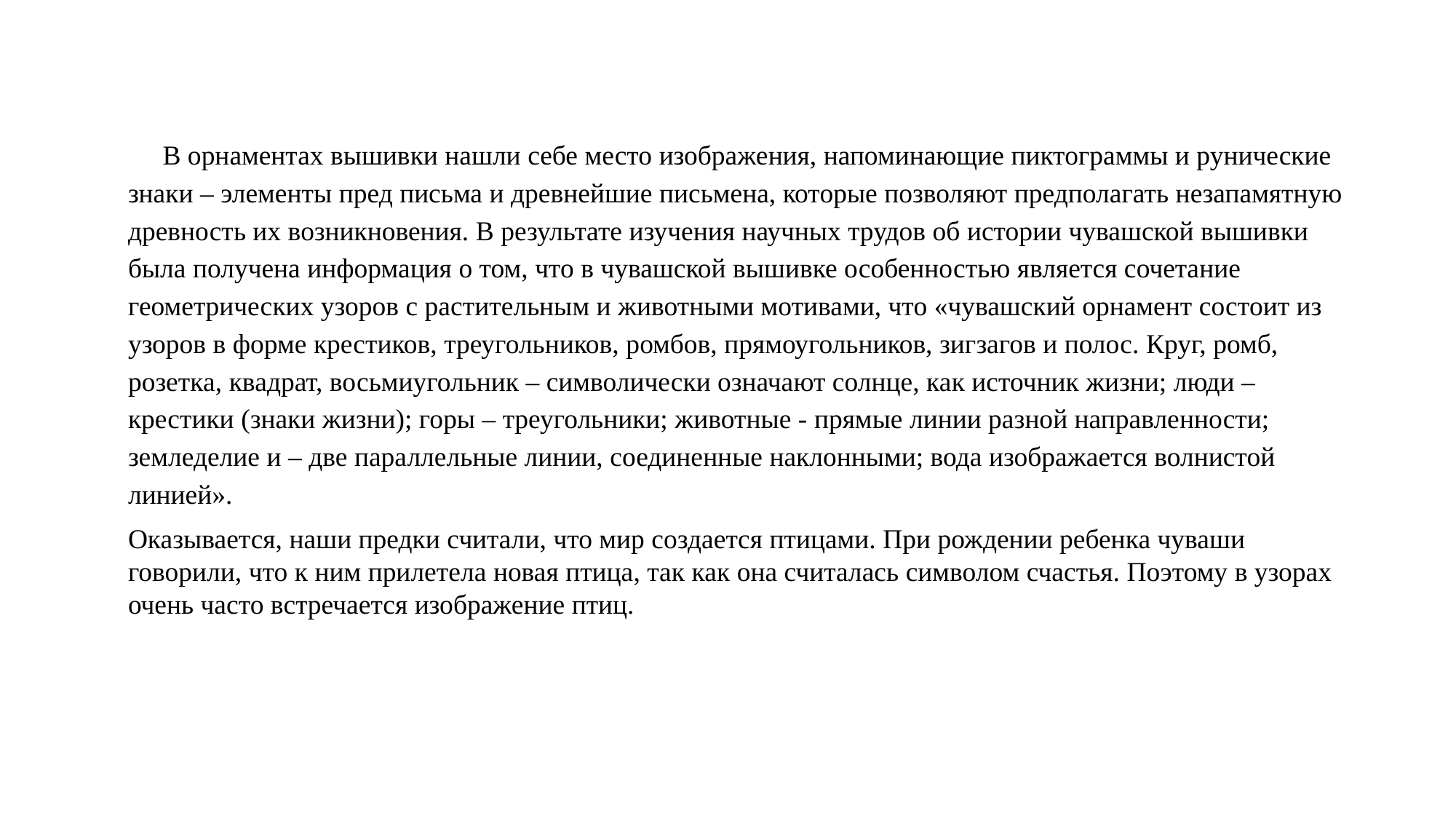

В орнаментах вышивки нашли себе место изображения, напоминающие пиктограммы и рунические знаки – элементы пред письма и древнейшие письмена, которые позволяют предполагать незапамятную древность их возникновения. В результате изучения научных трудов об истории чувашской вышивки была получена информация о том, что в чувашской вышивке особенностью является сочетание геометрических узоров с растительным и животными мотивами, что «чувашский орнамент состоит из узоров в форме крестиков, треугольников, ромбов, прямоугольников, зигзагов и полос. Круг, ромб, розетка, квадрат, восьмиугольник – символически означают солнце, как источник жизни; люди – крестики (знаки жизни); горы – треугольники; животные - прямые линии разной направленности; земледелие и – две параллельные линии, соединенные наклонными; вода изображается волнистой линией».
Оказывается, наши предки считали, что мир создается птицами. При рождении ребенка чуваши говорили, что к ним прилетела новая птица, так как она считалась символом счастья. Поэтому в узорах очень часто встречается изображение птиц.